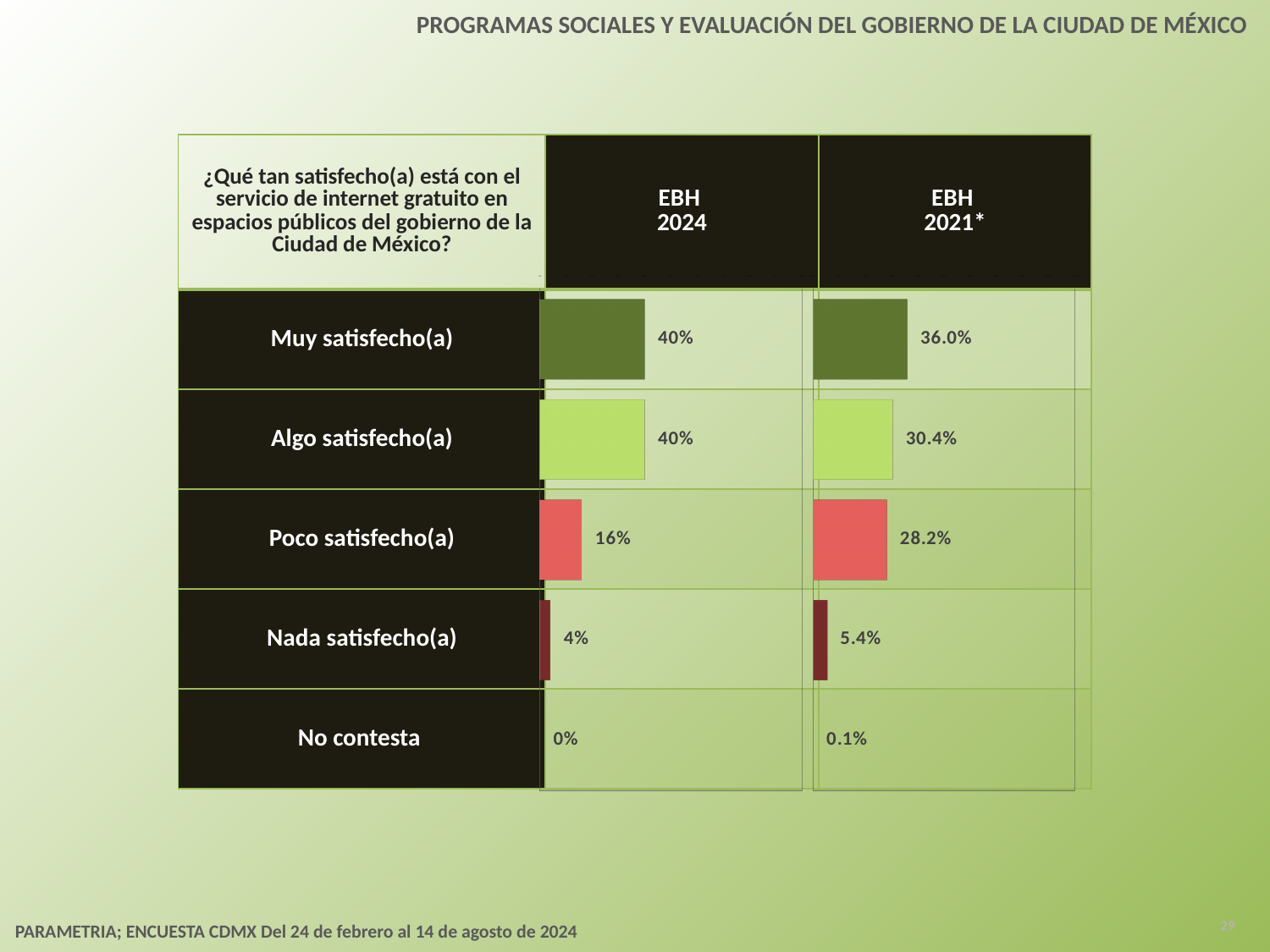

PROGRAMAS SOCIALES Y EVALUACIÓN DEL GOBIERNO DE LA CIUDAD DE MÉXICO
| ¿Qué tan satisfecho(a) está con el servicio de internet gratuito en espacios públicos del gobierno de la Ciudad de México? | EBH 2024 | EBH 2021\* |
| --- | --- | --- |
| Muy satisfecho(a) |  |  |
| Algo satisfecho(a) |  |  |
| Poco satisfecho(a) |  |  |
| Nada satisfecho(a) |  |  |
| No contesta |  |  |

[unsupported chart]

[unsupported chart]

29
PARAMETRIA; ENCUESTA CDMX Del 24 de febrero al 14 de agosto de 2024